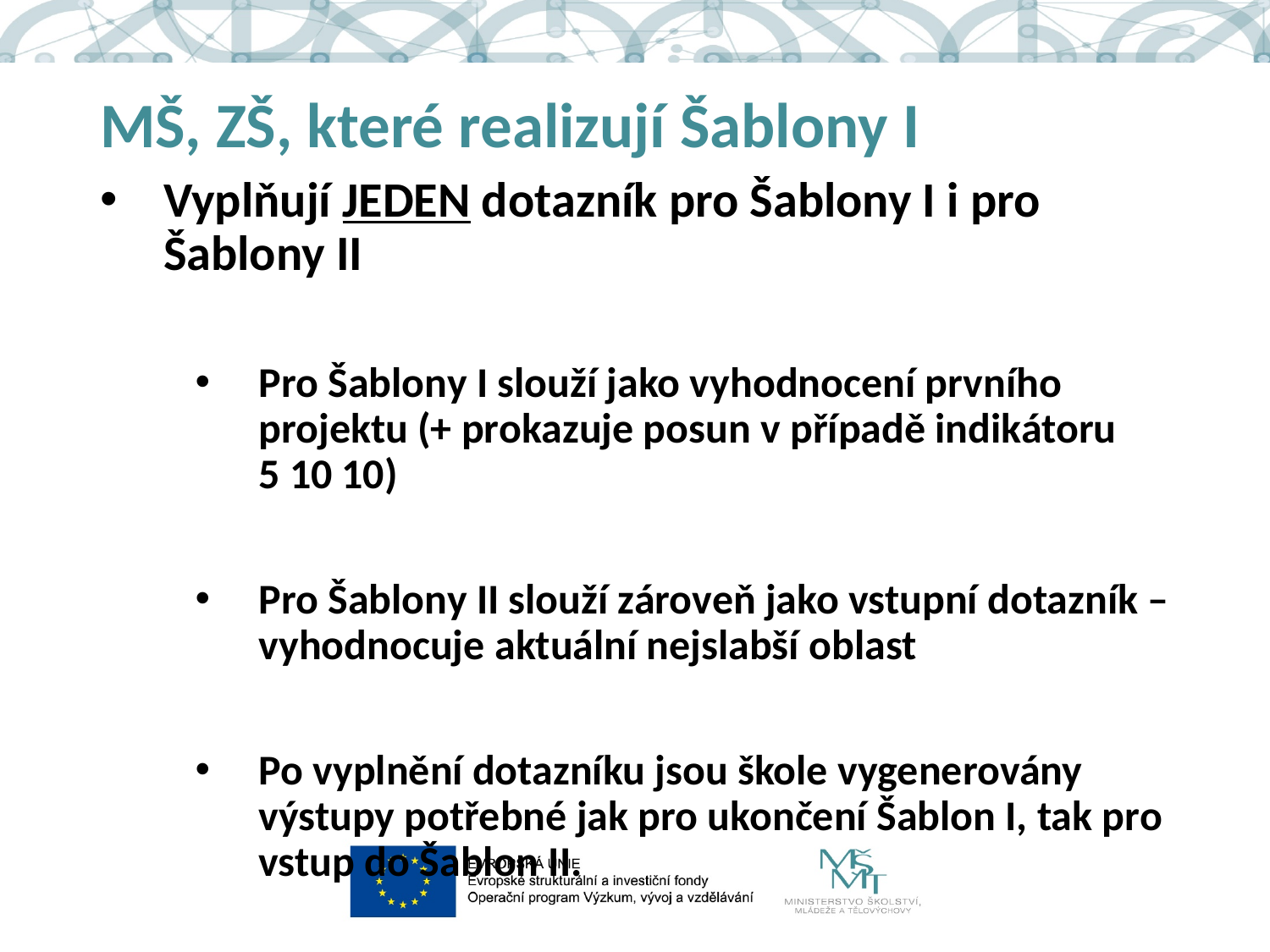

# MŠ, ZŠ, které realizují Šablony I
Vyplňují JEDEN dotazník pro Šablony I i pro Šablony II

Pro Šablony I slouží jako vyhodnocení prvního projektu (+ prokazuje posun v případě indikátoru 5 10 10)

Pro Šablony II slouží zároveň jako vstupní dotazník – vyhodnocuje aktuální nejslabší oblast

Po vyplnění dotazníku jsou škole vygenerovány výstupy potřebné jak pro ukončení Šablon I, tak pro vstup do Šablon II.